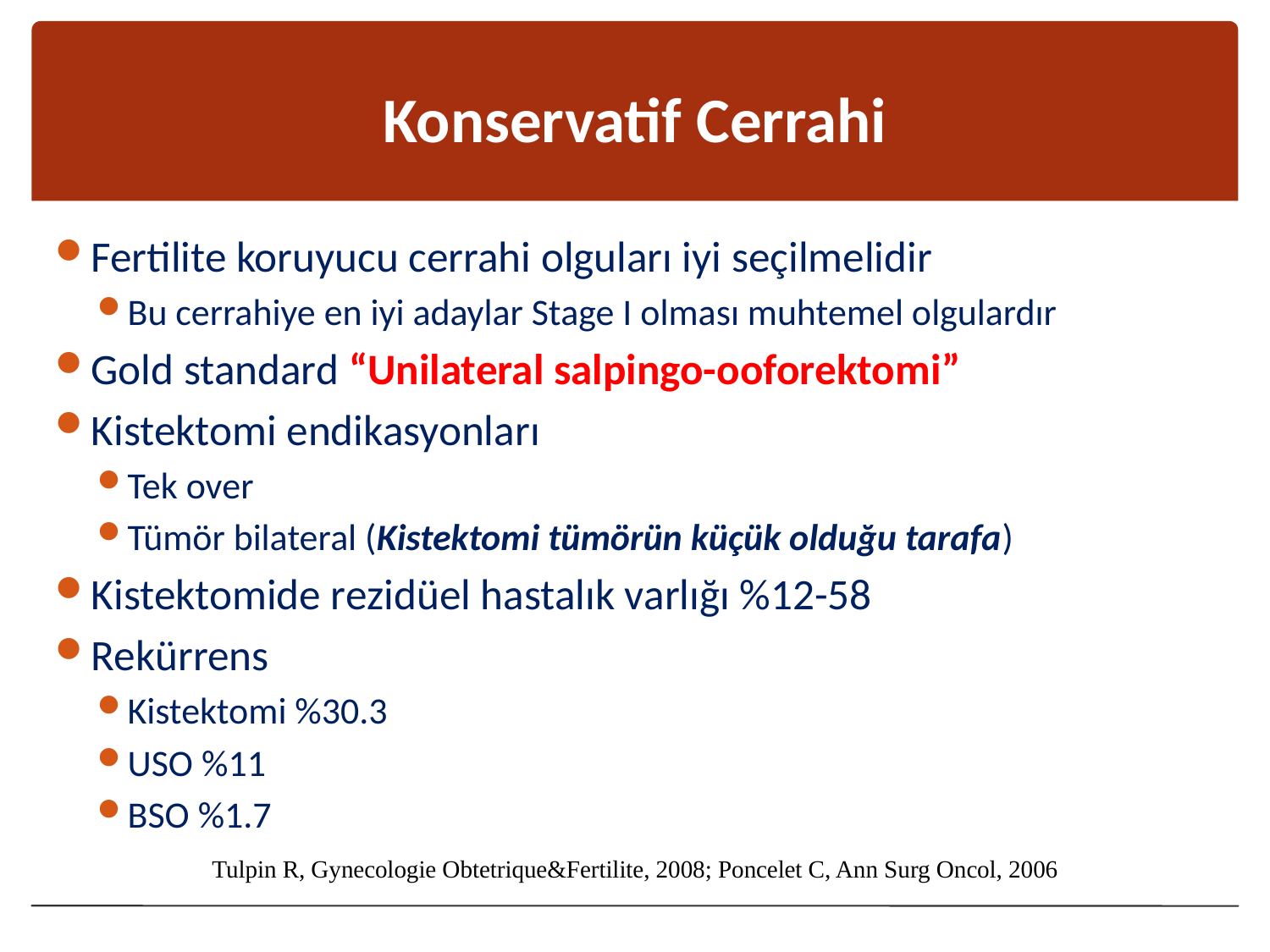

# Konservatif Cerrahi
Fertilite koruyucu cerrahi olguları iyi seçilmelidir
Bu cerrahiye en iyi adaylar Stage I olması muhtemel olgulardır
Gold standard “Unilateral salpingo-ooforektomi”
Kistektomi endikasyonları
Tek over
Tümör bilateral (Kistektomi tümörün küçük olduğu tarafa)
Kistektomide rezidüel hastalık varlığı %12-58
Rekürrens
Kistektomi %30.3
USO %11
BSO %1.7
Tulpin R, Gynecologie Obtetrique&Fertilite, 2008; Poncelet C, Ann Surg Oncol, 2006